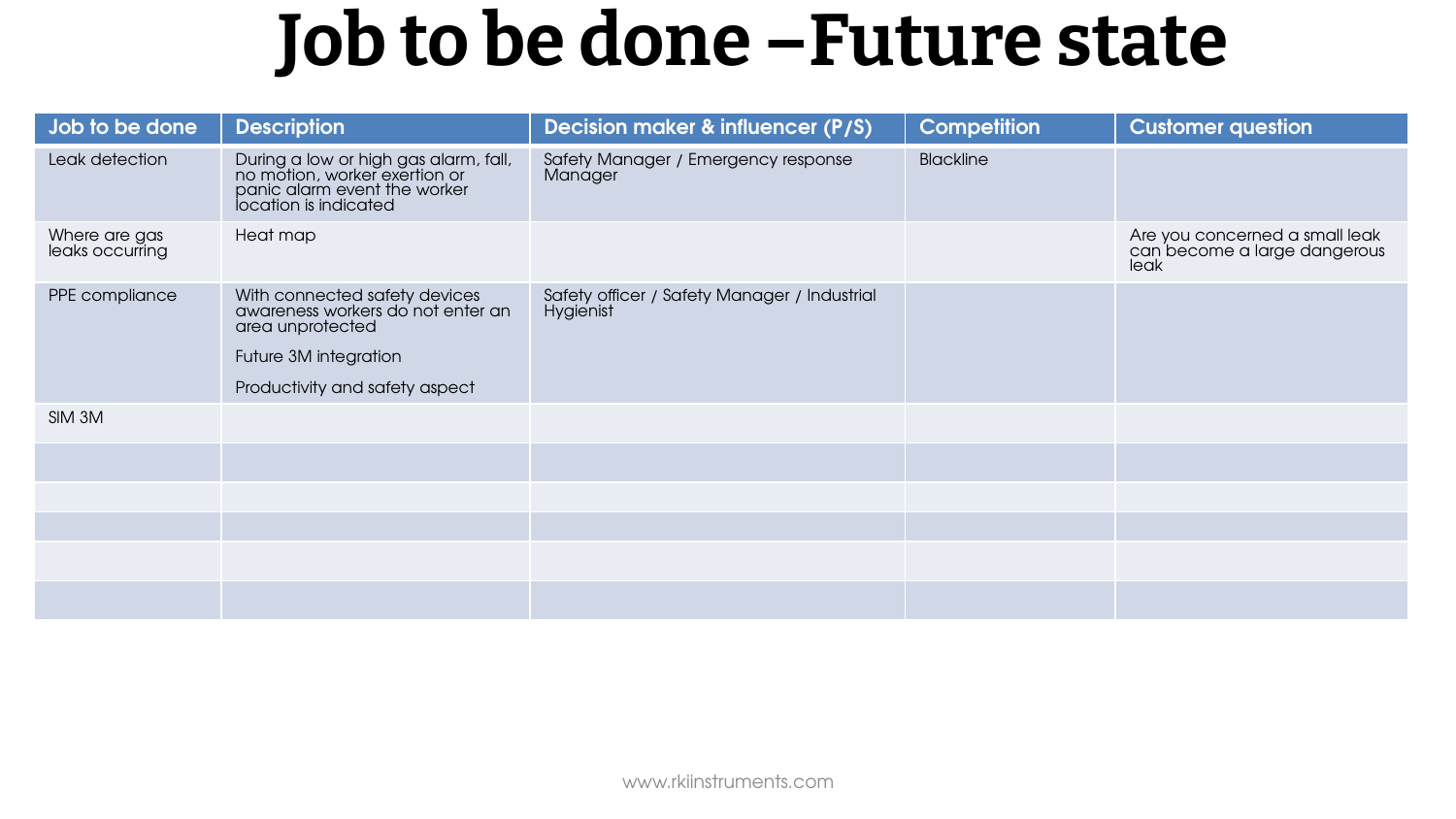

# Job to be done –Future state
| Job to be done | Description | Decision maker & influencer (P/S) | Competition | Customer question |
| --- | --- | --- | --- | --- |
| Leak detection | During a low or high gas alarm, fall, no motion, worker exertion or panic alarm event the worker location is indicated | Safety Manager / Emergency response Manager | Blackline |  |
| Where are gas leaks occurring | Heat map |  |  | Are you concerned a small leak can become a large dangerous leak |
| PPE compliance | With connected safety devices awareness workers do not enter an area unprotected Future 3M integration Productivity and safety aspect | Safety officer / Safety Manager / Industrial Hygienist |  |  |
| SIM 3M |  |  |  |  |
|  |  |  |  |  |
|  |  |  |  |  |
|  |  |  |  |  |
|  |  |  |  |  |
|  |  |  |  |  |
www.rkiinstruments.com